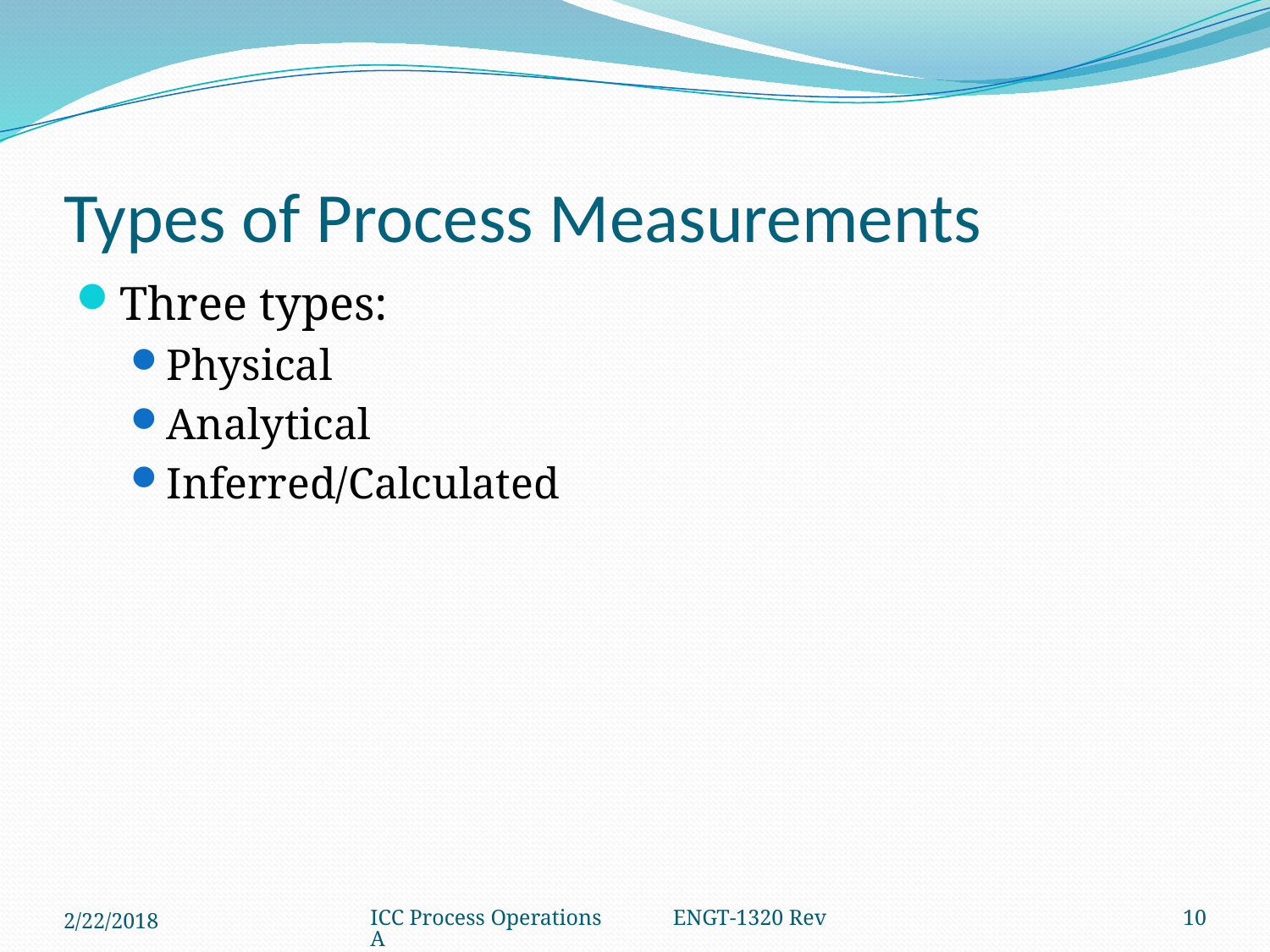

# Types of Process Measurements
Three types:
Physical
Analytical
Inferred/Calculated
2/22/2018
ICC Process Operations             ENGT-1320 Rev A
10